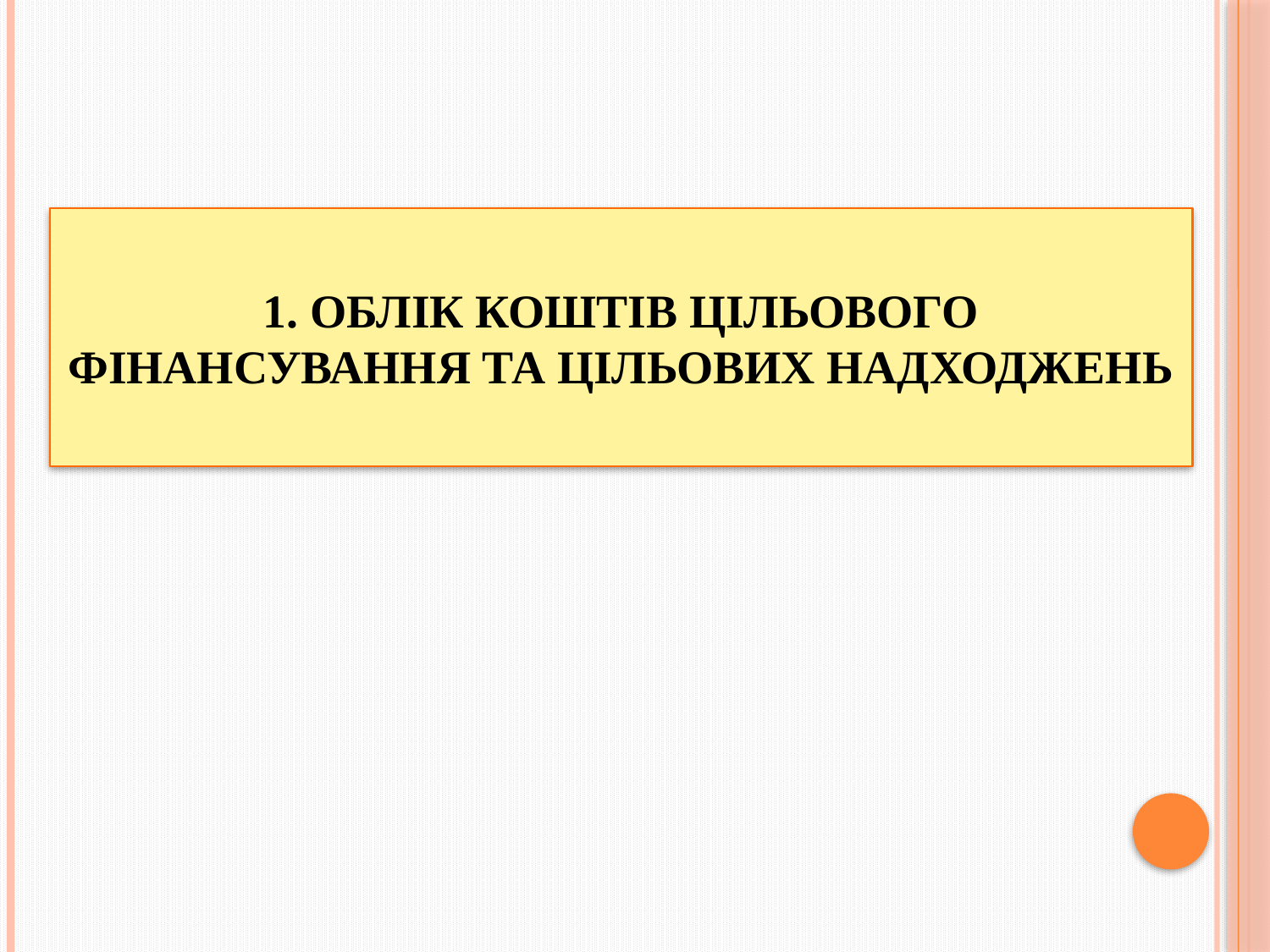

# 1. ОБЛІК КОШТІВ ЦІЛЬОВОГО ФІНАНСУВАННЯ ТА ЦІЛЬОВИХ НАДХОДЖЕНЬ